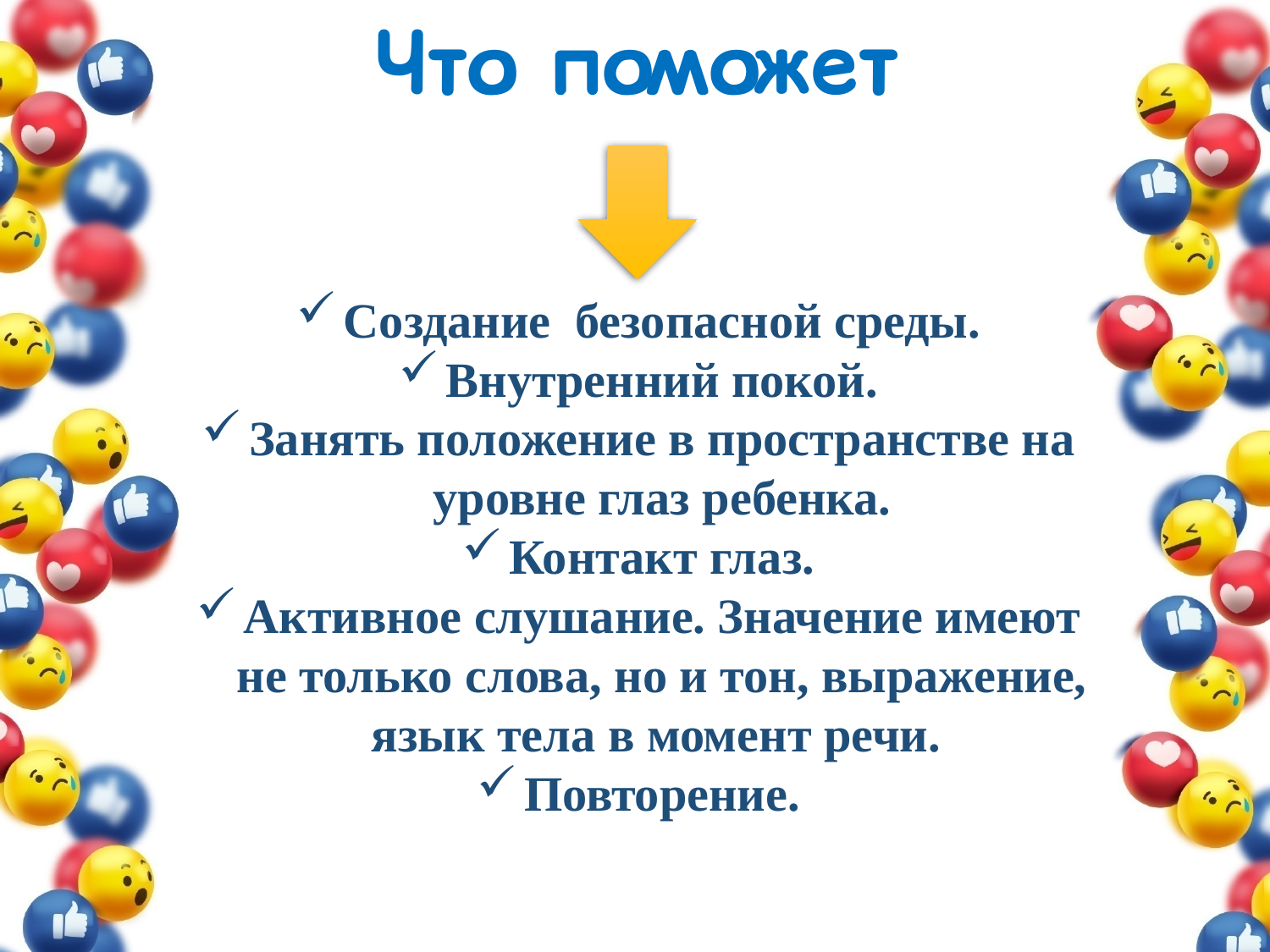

Что поможет

Создание  безопасной среды.
Внутренний покой.
Занять положение в пространстве на уровне глаз ребенка.
Контакт глаз.
Активное слушание. Значение имеют не только слова, но и тон, выражение, язык тела в момент речи.
Повторение.